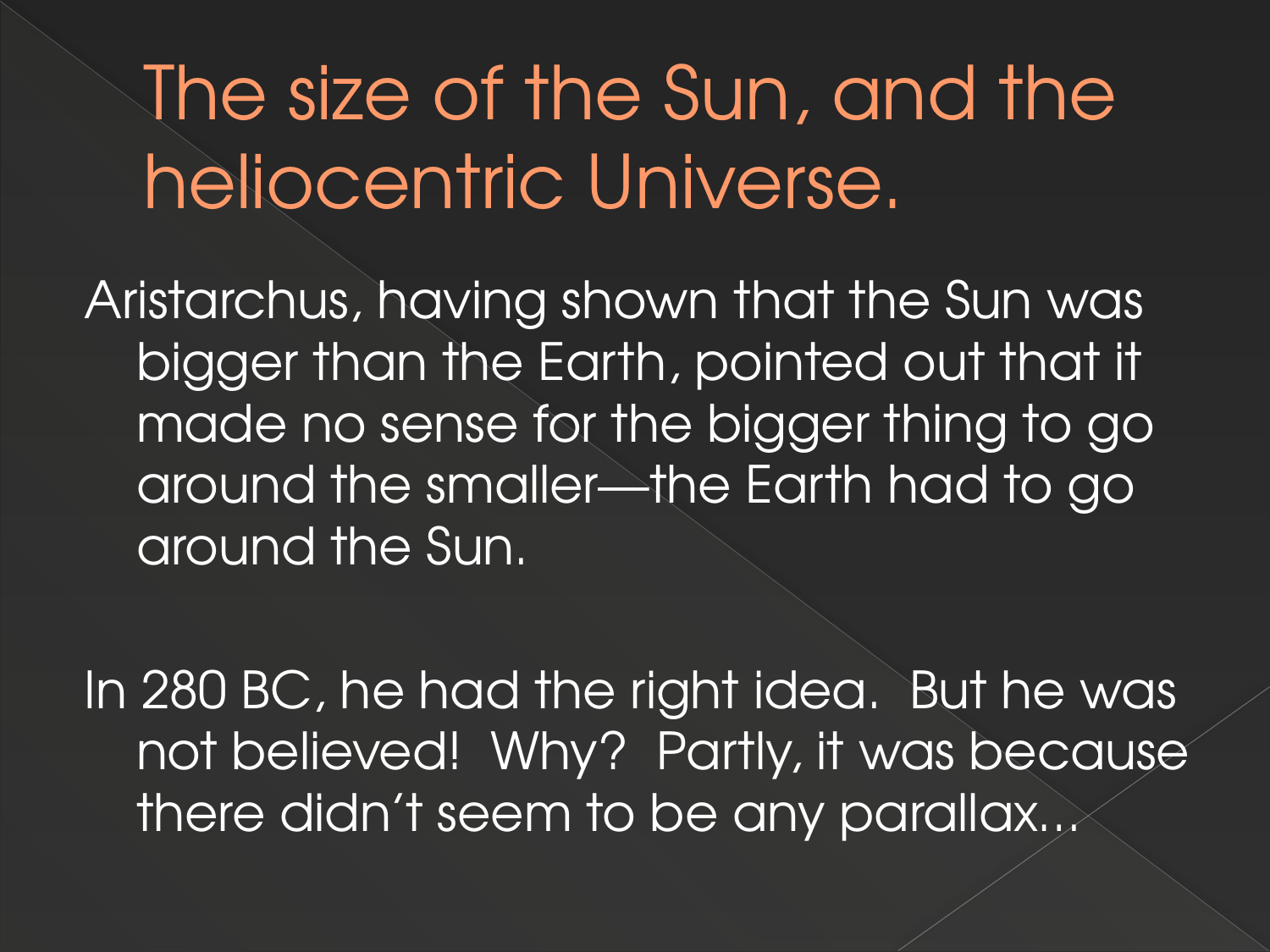

# The size of the Sun, and the heliocentric Universe.
Aristarchus, having shown that the Sun was bigger than the Earth, pointed out that it made no sense for the bigger thing to go around the smaller—the Earth had to go around the Sun.

In 280 BC, he had the right idea.  But he was not believed!  Why?  Partly, it was because there didn’t seem to be any parallax…